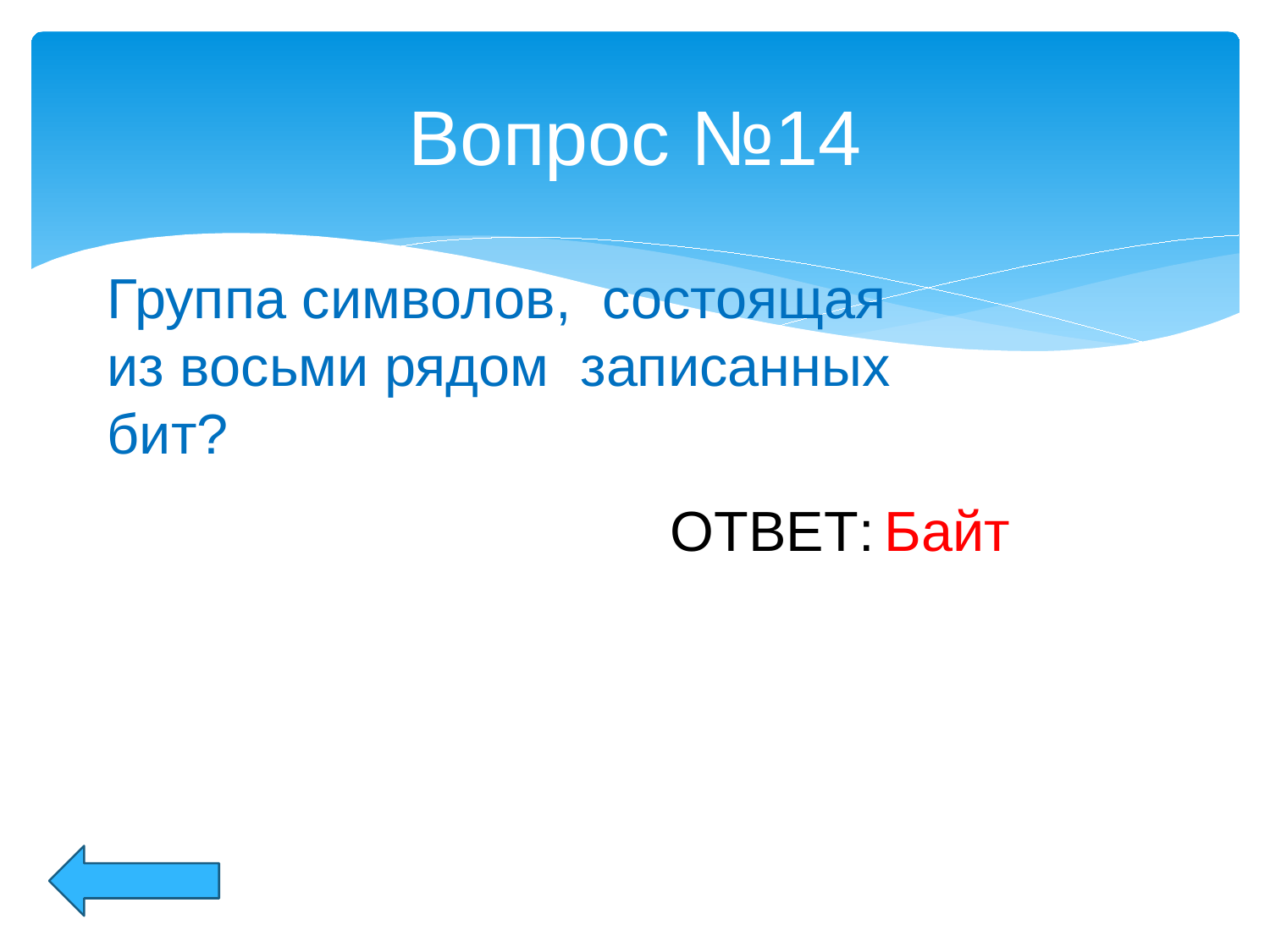

# Вопрос №14
Группа символов,  состоящая из восьми рядом  записанных бит?
Байт
ОТВЕТ: